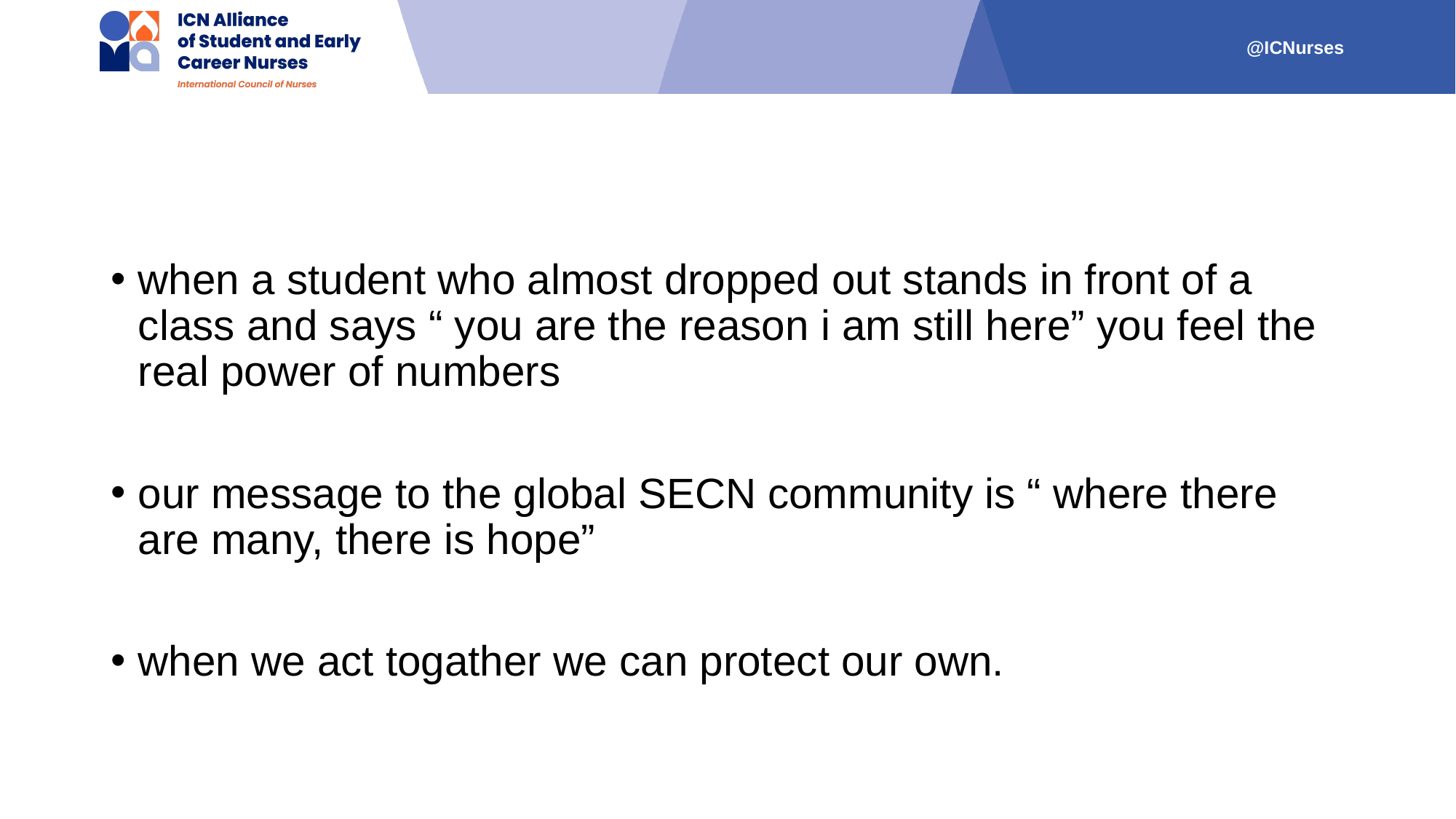

#
when a student who almost dropped out stands in front of a class and says “ you are the reason i am still here” you feel the real power of numbers

our message to the global SECN community is “ where there are many, there is hope”

when we act togather we can protect our own.